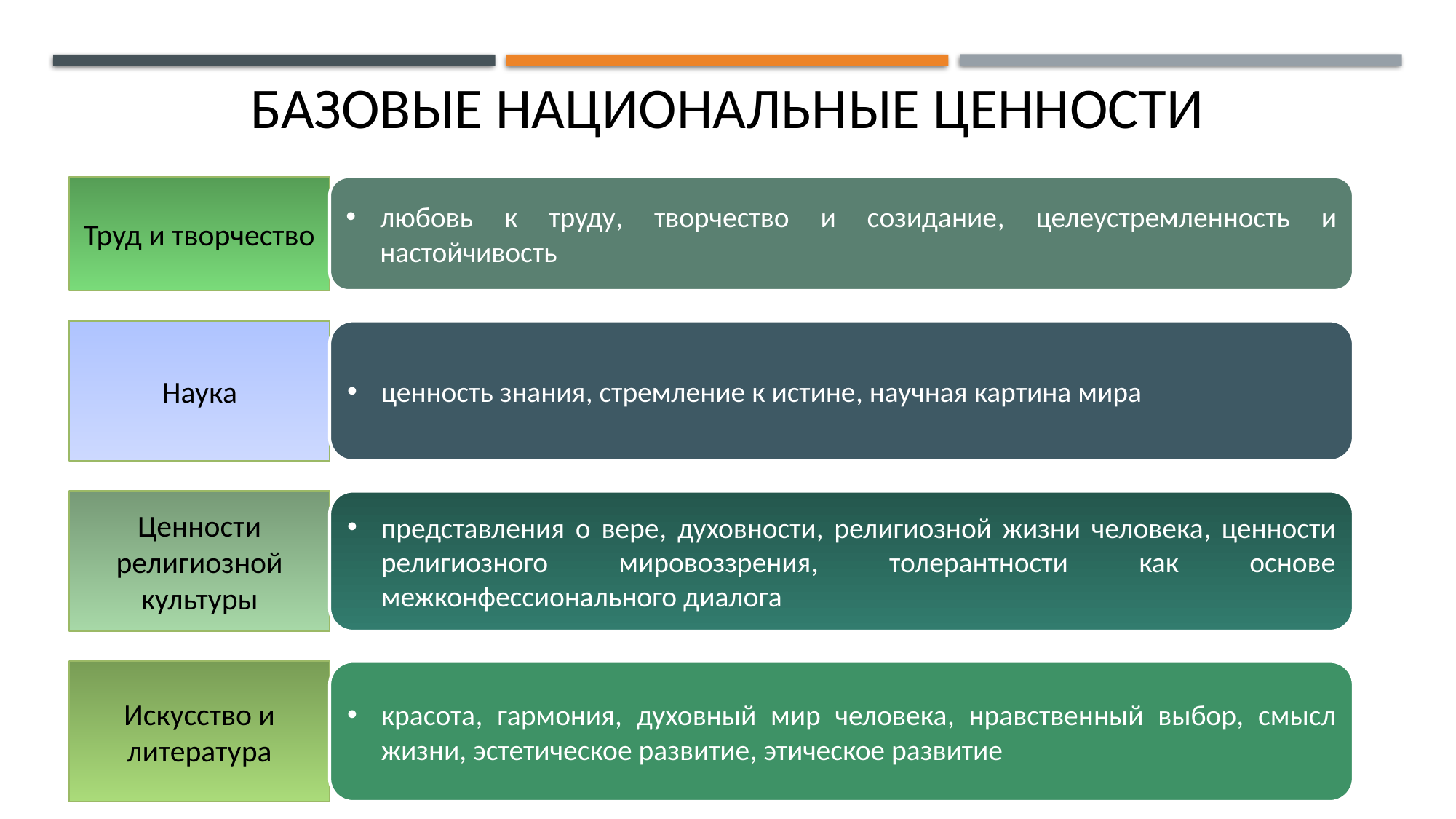

# Базовые национальные ценности
любовь к труду, творчество и созидание, целеустремленность и настойчивость
Труд и творчество
ценность знания, стремление к истине, научная картина мира
Наука
представления о вере, духовности, религиозной жизни человека, ценности религиозного мировоззрения, толерантности как основе межконфессионального диалога
Ценности религиозной культуры
красота, гармония, духовный мир человека, нравственный выбор, смысл жизни, эстетическое развитие, этическое развитие
Искусство и литература